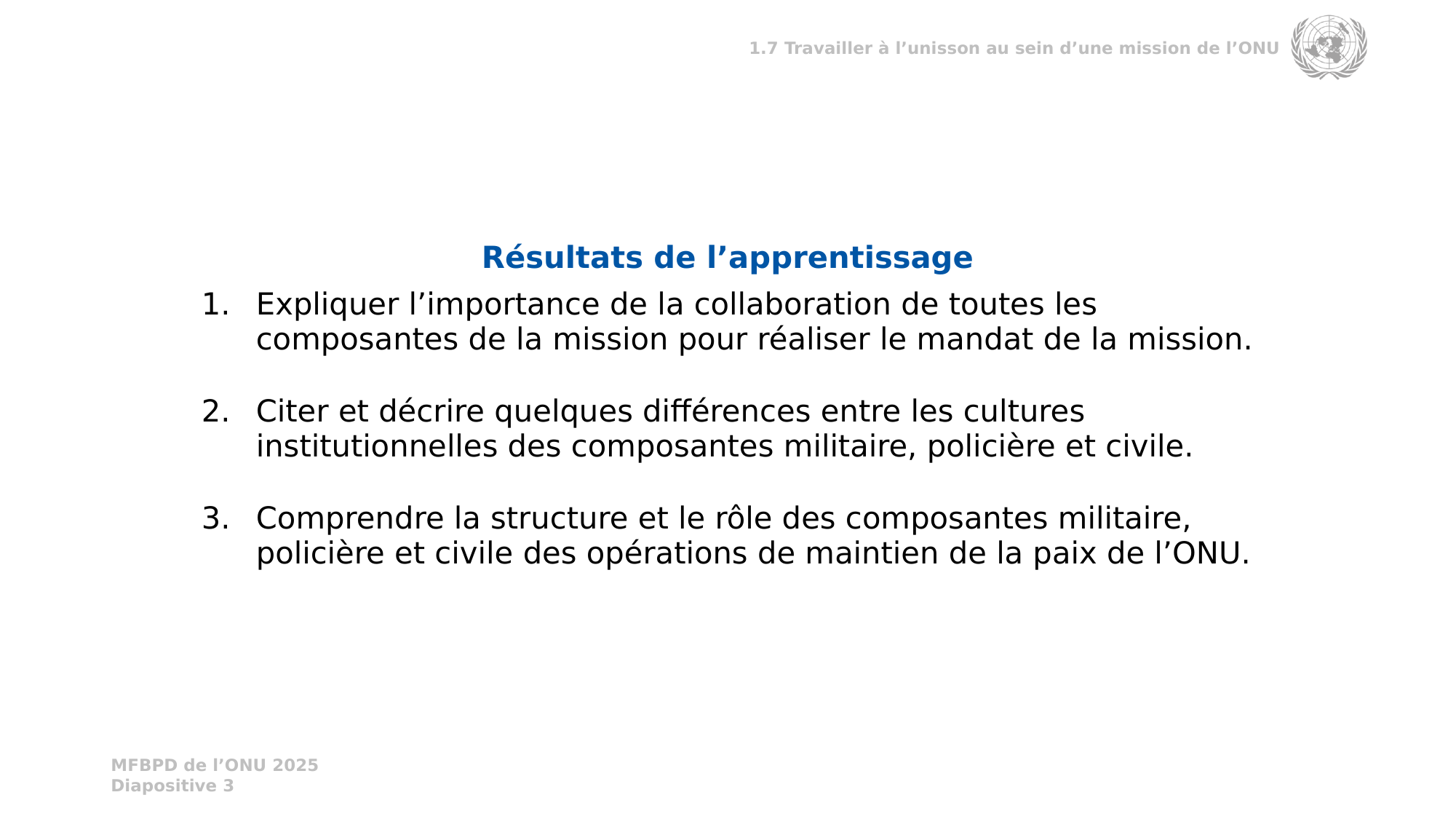

| Résultats de l’apprentissage |
| --- |
| Expliquer l’importance de la collaboration de toutes les composantes de la mission pour réaliser le mandat de la mission. Citer et décrire quelques différences entre les cultures institutionnelles des composantes militaire, policière et civile. Comprendre la structure et le rôle des composantes militaire, policière et civile des opérations de maintien de la paix de l’ONU. |